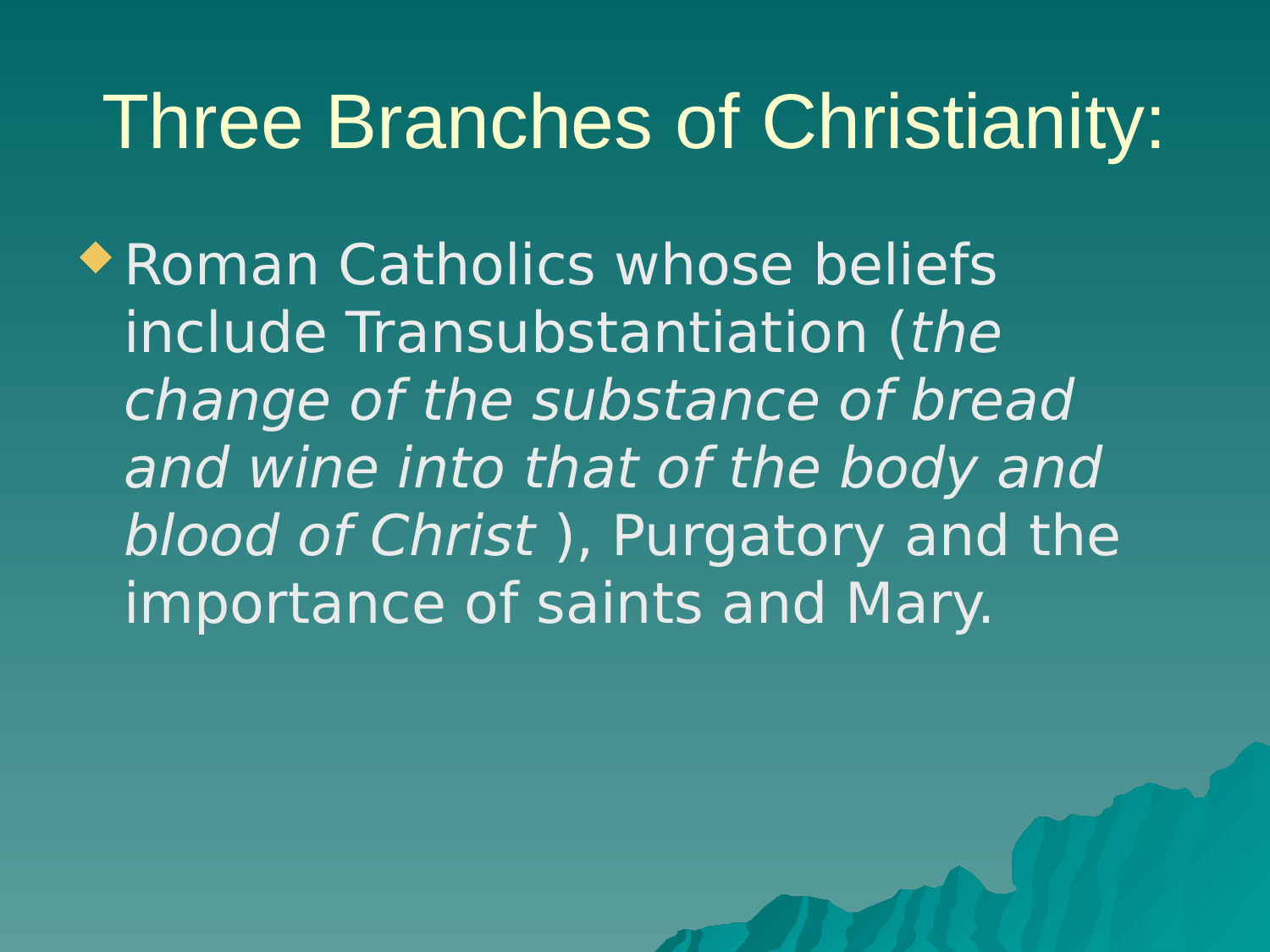

# Three Branches of Christianity:
Roman Catholics whose beliefs include Transubstantiation (the change of the substance of bread and wine into that of the body and blood of Christ ), Purgatory and the importance of saints and Mary.